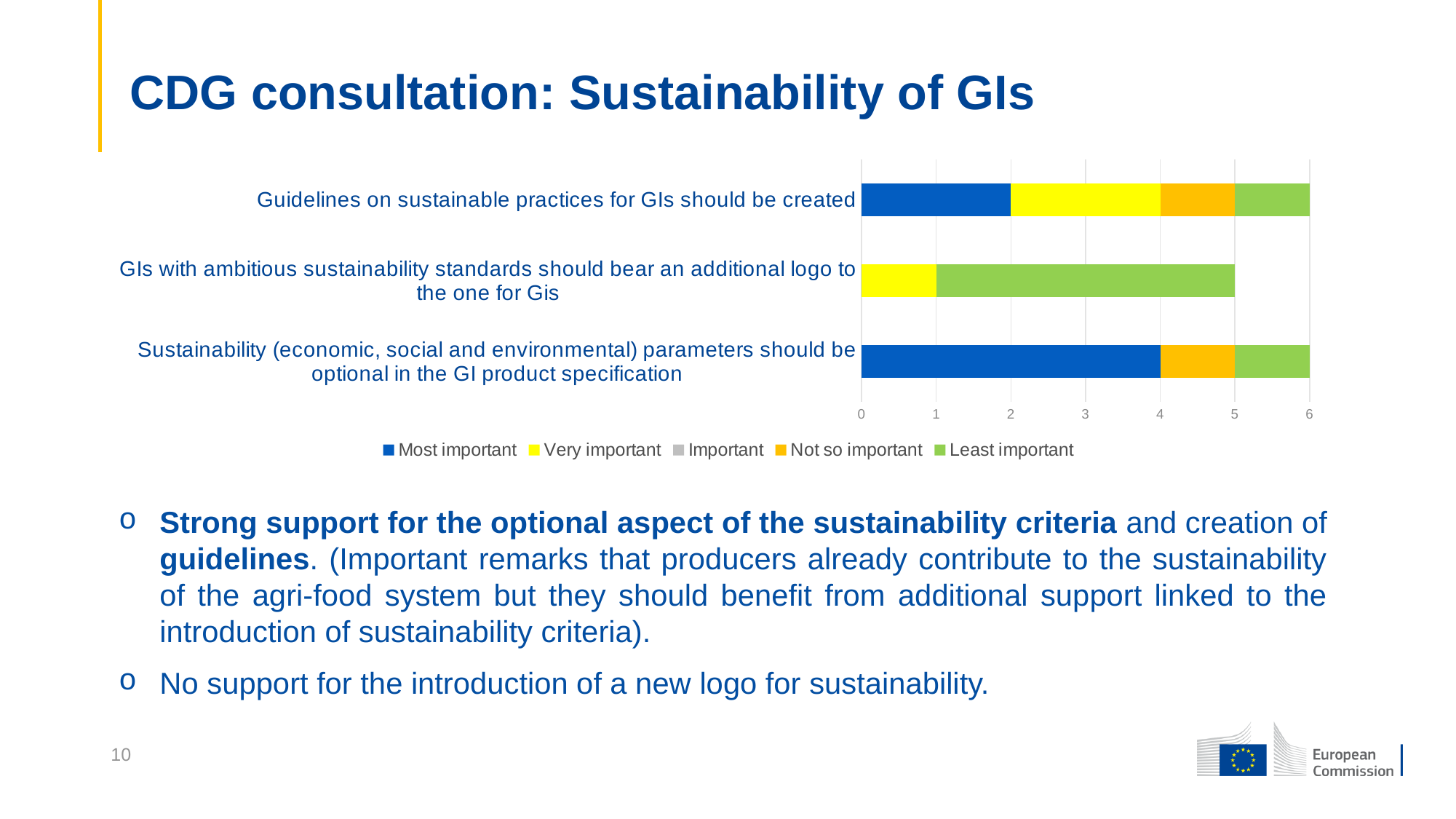

# CDG consultation: Sustainability of GIs

### Chart

| Category | Most important | Very important | Important | Not so important | Least important |
|---|---|---|---|---|---|
| Sustainability (economic, social and environmental) parameters should be optional in the GI product specification | 4.0 | 0.0 | 0.0 | 1.0 | 1.0 |
| GIs with ambitious sustainability standards should bear an additional logo to the one for Gis | 0.0 | 1.0 | 0.0 | 0.0 | 4.0 |
| Guidelines on sustainable practices for GIs should be created | 2.0 | 2.0 | 0.0 | 1.0 | 1.0 |
Strong support for the optional aspect of the sustainability criteria and creation of guidelines. (Important remarks that producers already contribute to the sustainability of the agri-food system but they should benefit from additional support linked to the introduction of sustainability criteria).
No support for the introduction of a new logo for sustainability.
10